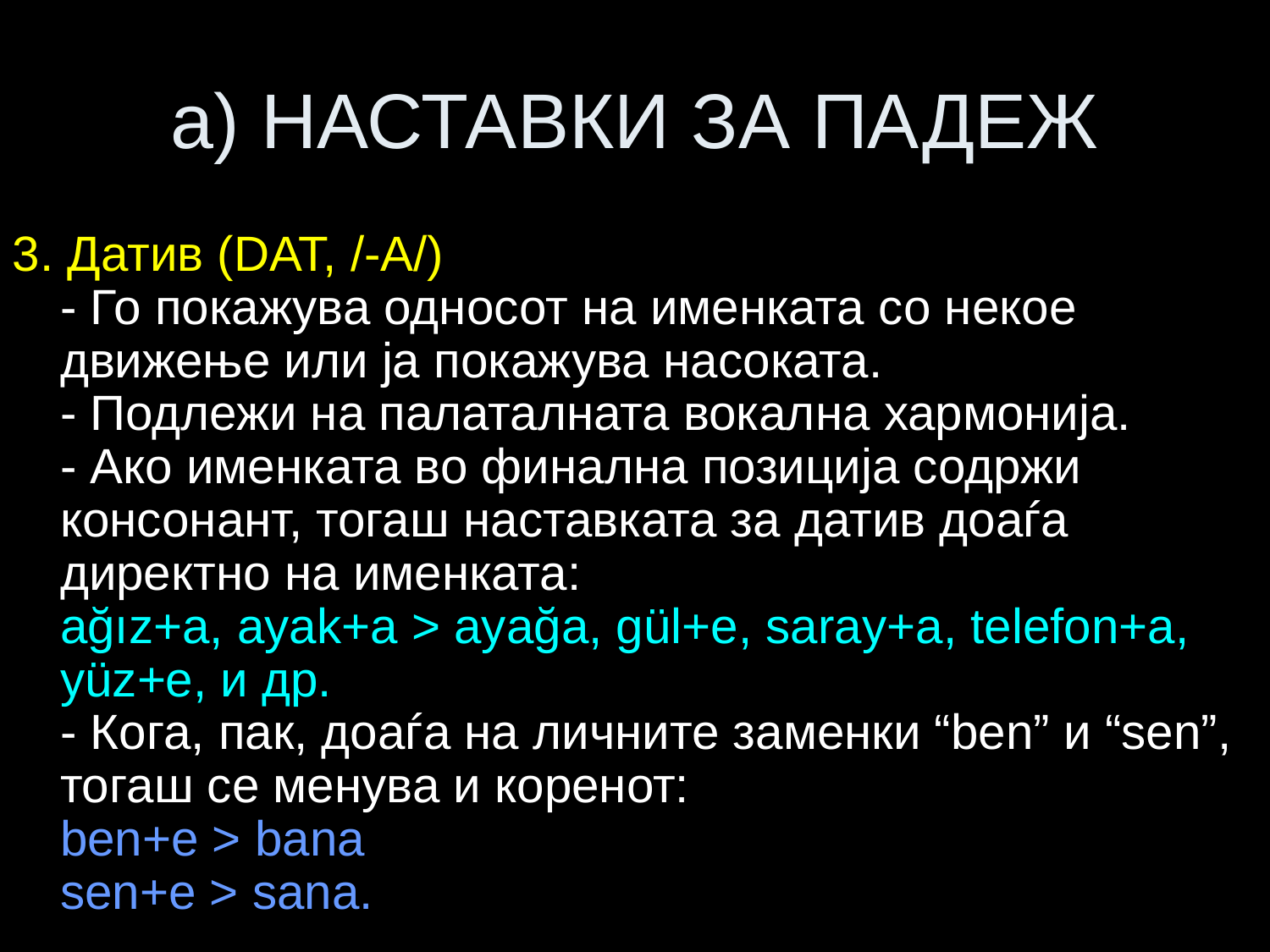

# a) НАСТАВКИ ЗА ПАДЕЖ
3. Датив (DAT, /-A/)
- Го покажува односот на именката со некое движење или ја покажува насоката.
- Подлежи на палаталната вокална хармонија.
- Ако именката во финална позиција содржи консонант, тогаш наставката за датив доаѓа директно на именката:
ağız+a, ayak+a > ayağa, gül+e, saray+a, telefon+a, yüz+e, и др.
- Кога, пак, доаѓа на личните заменки “ben” и “sen”, тогаш се менува и коренот:
ben+e > bana
sen+e > sana.